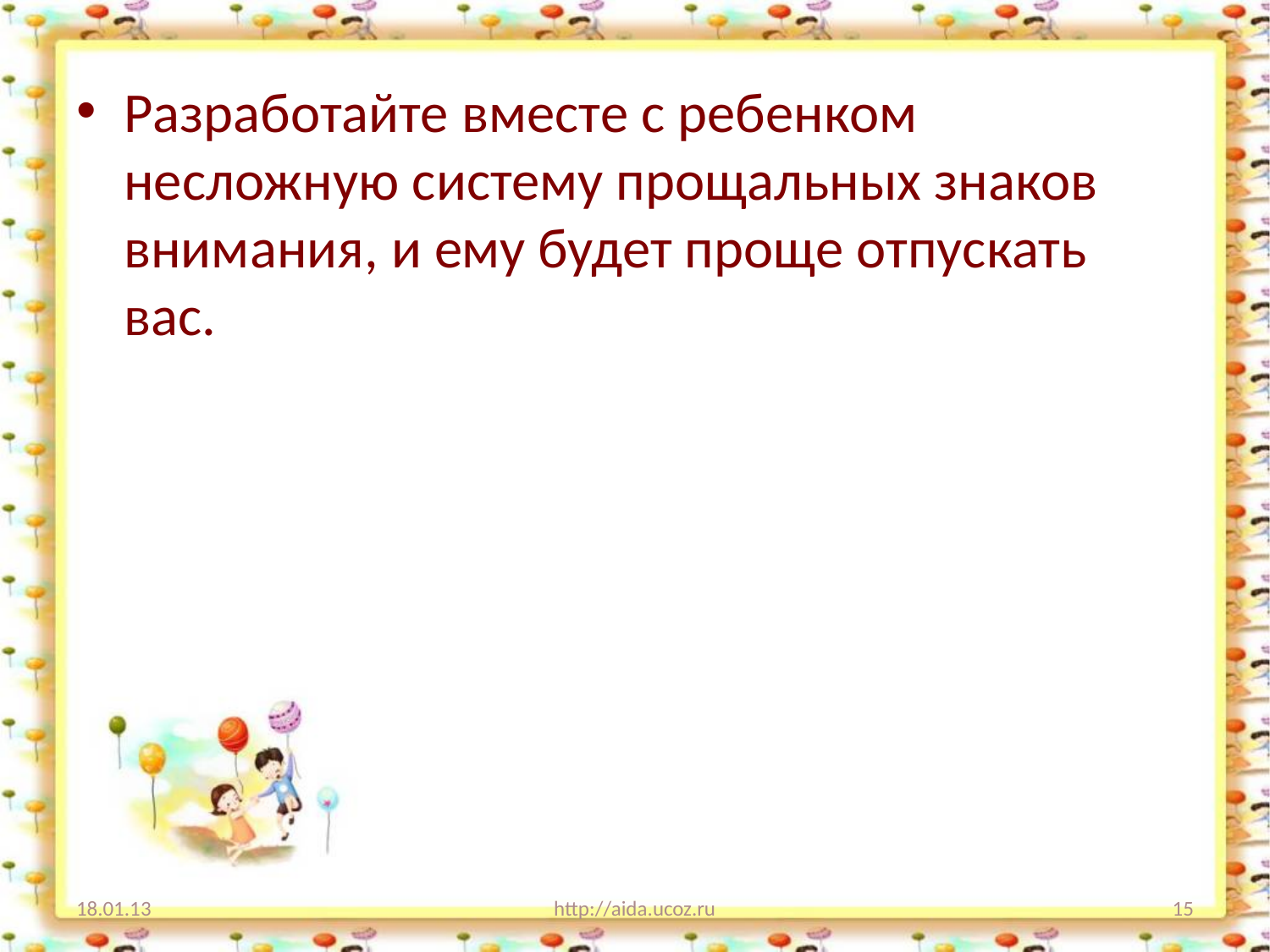

#
Разработайте вместе с ребенком несложную систему прощальных знаков внимания, и ему будет проще отпускать вас.
18.01.13
http://aida.ucoz.ru
15